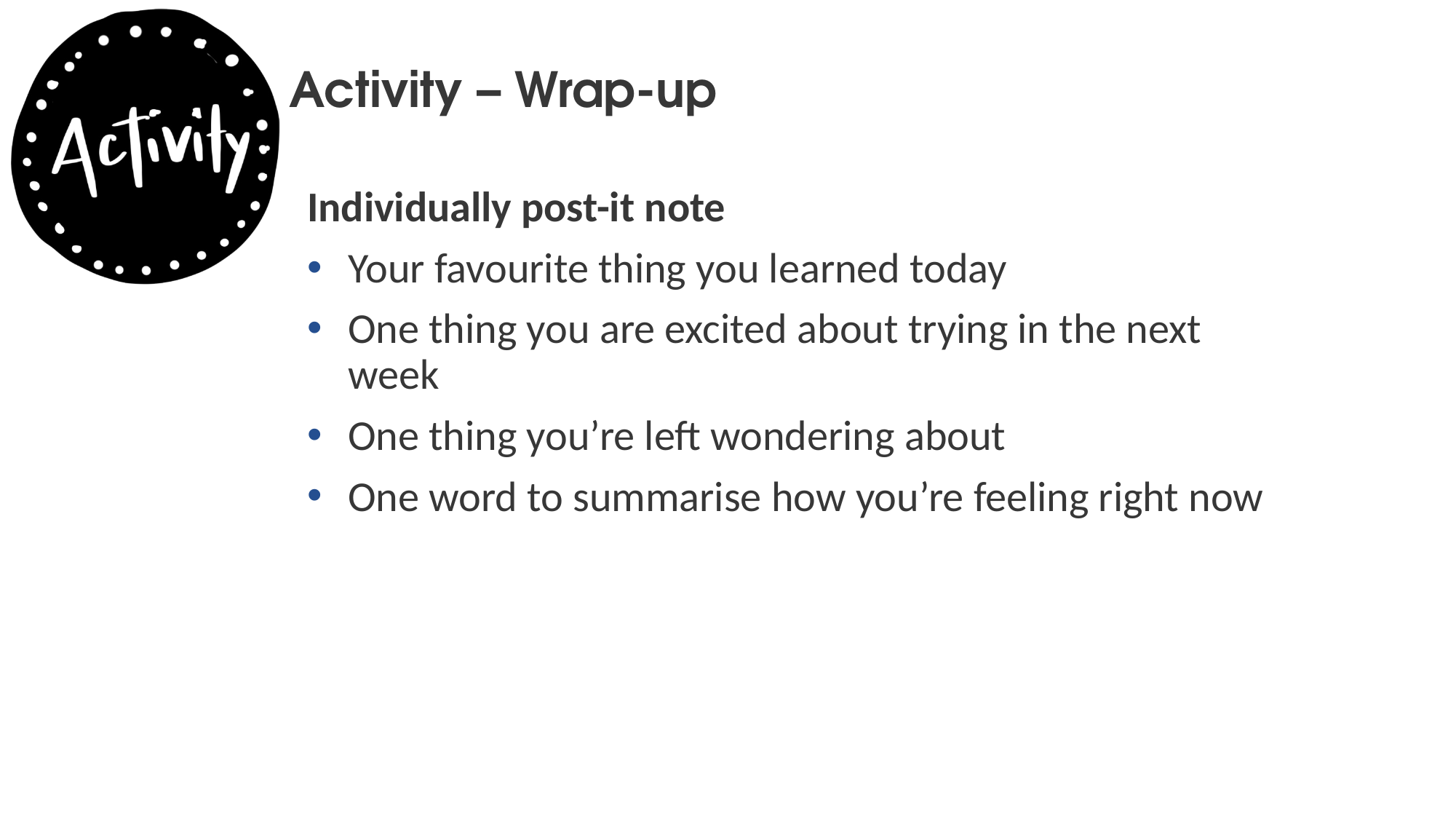

# Activity – Wrap-up
Individually post-it note
Your favourite thing you learned today
One thing you are excited about trying in the next week
One thing you’re left wondering about
One word to summarise how you’re feeling right now